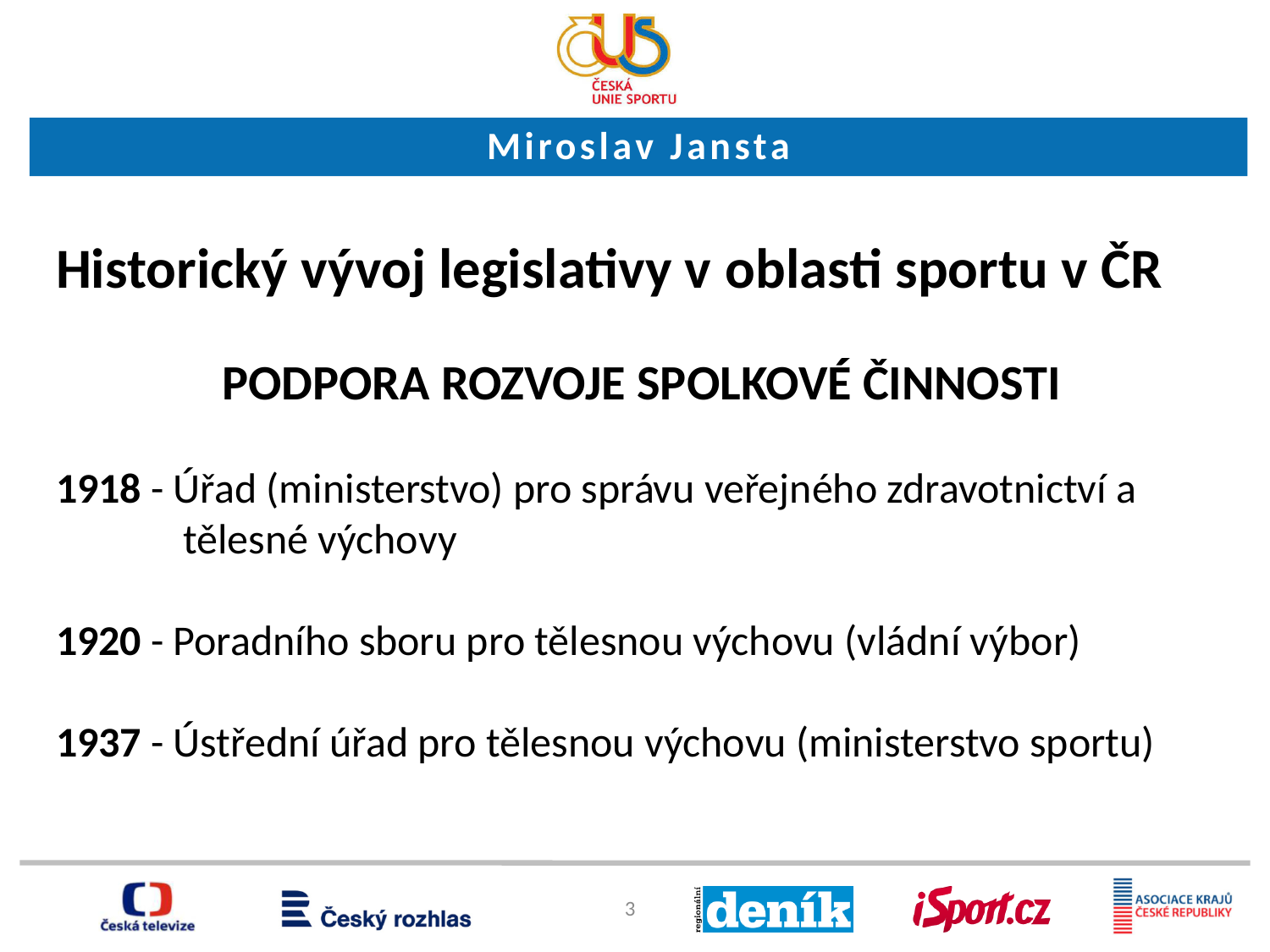

Miroslav Jansta
Historický vývoj legislativy v oblasti sportu v ČR

podpora rozvoje spolkové činnosti

1918 - Úřad (ministerstvo) pro správu veřejného zdravotnictví a         	tělesné výchovy

1920 - Poradního sboru pro tělesnou výchovu (vládní výbor)

1937 - Ústřední úřad pro tělesnou výchovu (ministerstvo sportu)
3